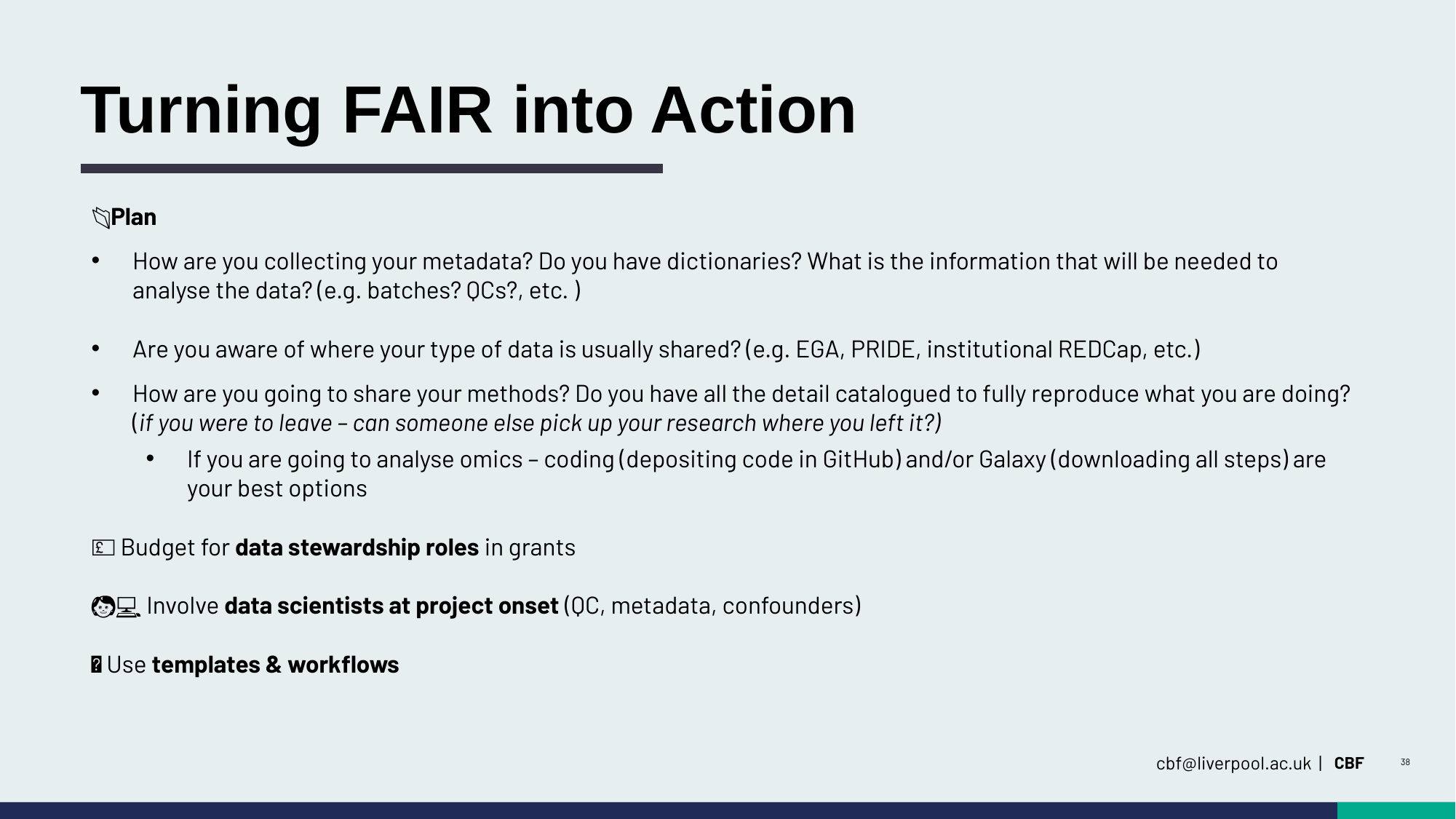

# Turning FAIR into Action
📂Plan
How are you collecting your metadata? Do you have dictionaries? What is the information that will be needed to analyse the data? (e.g. batches? QCs?, etc. )
Are you aware of where your type of data is usually shared? (e.g. EGA, PRIDE, institutional REDCap, etc.)
How are you going to share your methods? Do you have all the detail catalogued to fully reproduce what you are doing? (if you were to leave – can someone else pick up your research where you left it?)
If you are going to analyse omics – coding (depositing code in GitHub) and/or Galaxy (downloading all steps) are your best options
💷 Budget for data stewardship roles in grants
👩‍💻 Involve data scientists at project onset (QC, metadata, confounders)
🧩 Use templates & workflows

38
CBF